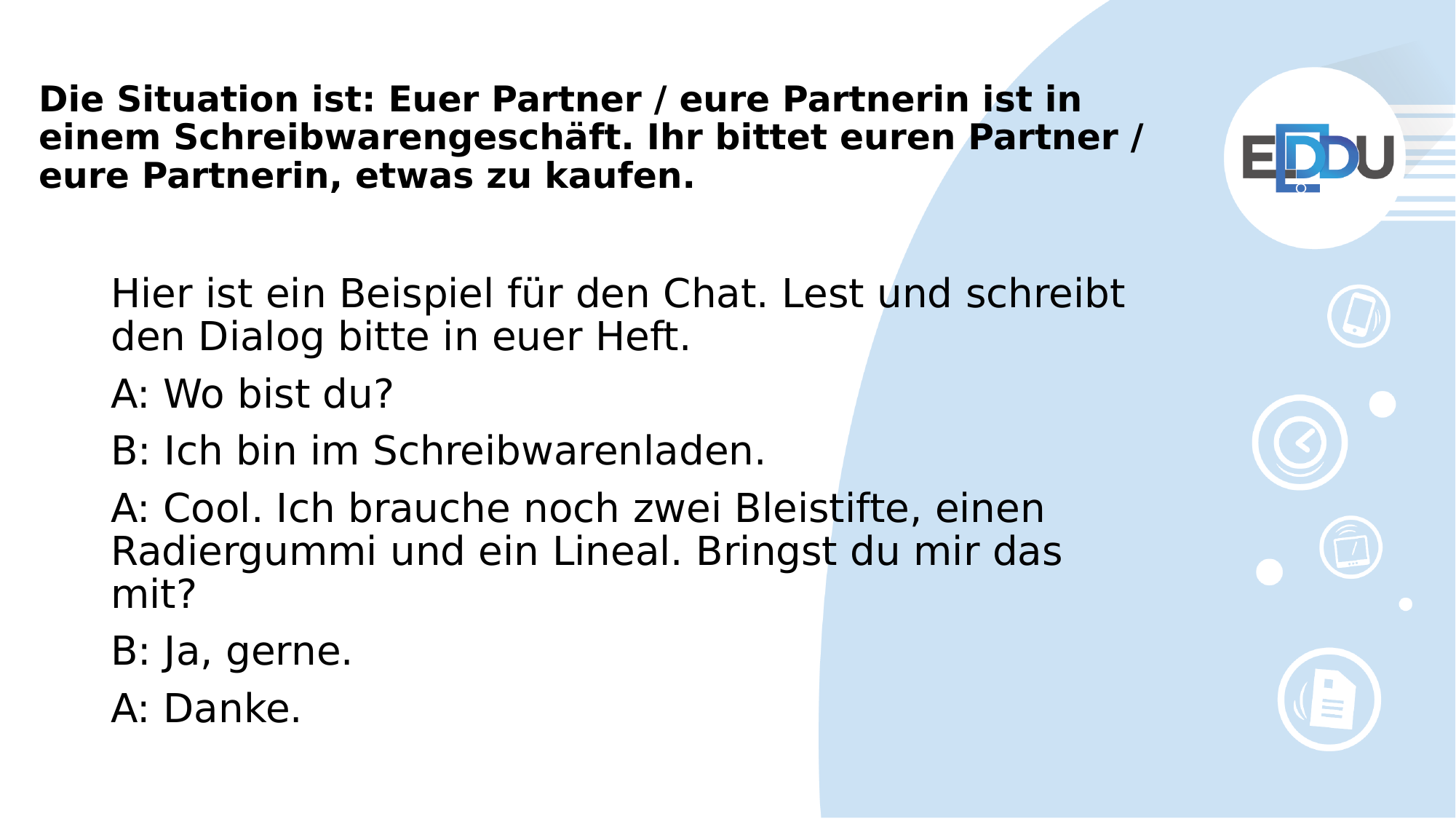

# Die Situation ist: Euer Partner / eure Partnerin ist in einem Schreibwarengeschäft. Ihr bittet euren Partner / eure Partnerin, etwas zu kaufen.
Hier ist ein Beispiel für den Chat. Lest und schreibt den Dialog bitte in euer Heft.
A: Wo bist du?
B: Ich bin im Schreibwarenladen.
A: Cool. Ich brauche noch zwei Bleistifte, einen Radiergummi und ein Lineal. Bringst du mir das mit?
B: Ja, gerne.
A: Danke.